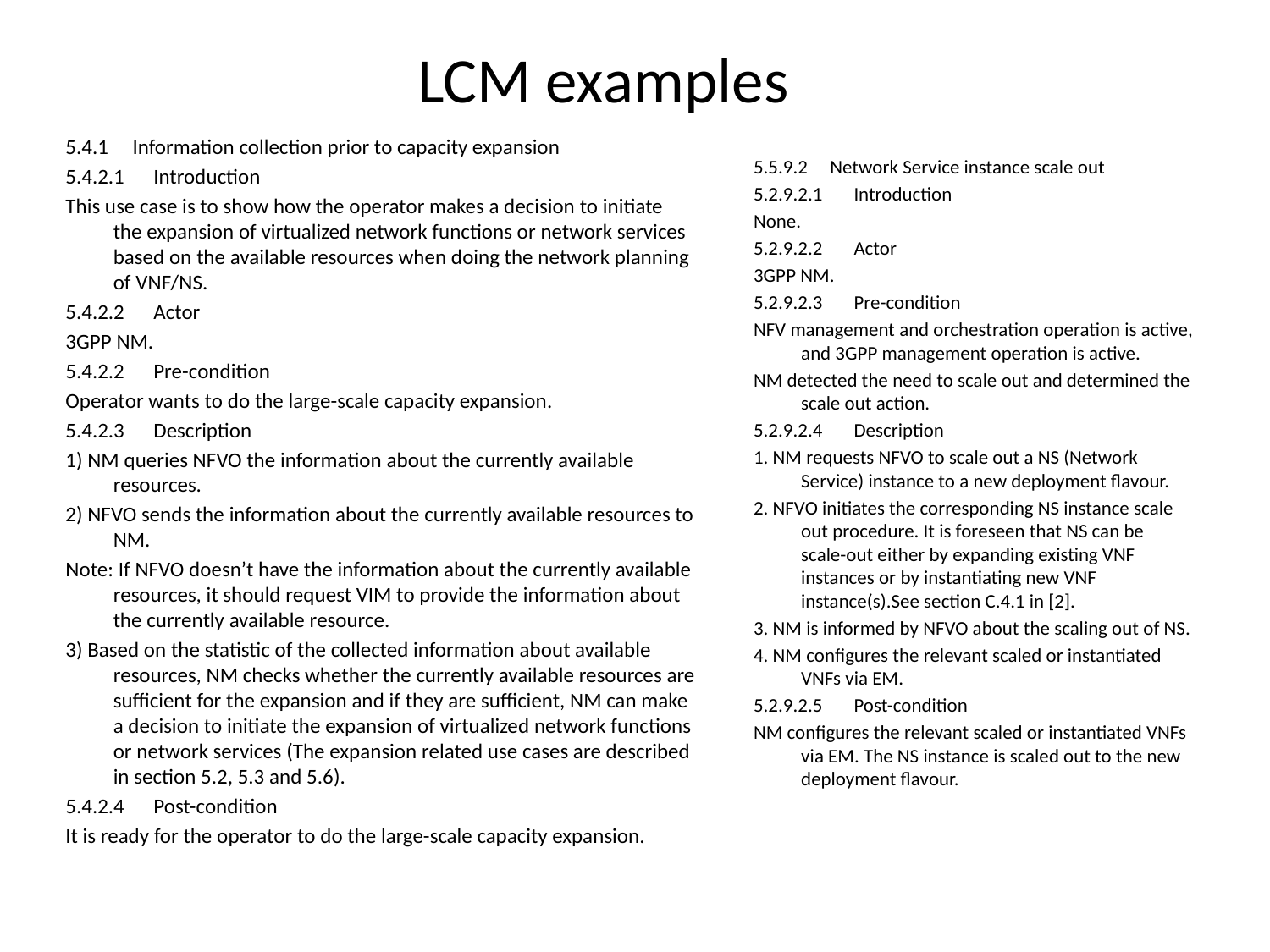

# LCM examples
5.4.1     Information collection prior to capacity expansion
5.4.2.1      Introduction
This use case is to show how the operator makes a decision to initiate the expansion of virtualized network functions or network services based on the available resources when doing the network planning of VNF/NS.
5.4.2.2      Actor
3GPP NM.
5.4.2.2      Pre-condition
Operator wants to do the large-scale capacity expansion.
5.4.2.3      Description
1) NM queries NFVO the information about the currently available resources.
2) NFVO sends the information about the currently available resources to NM.
Note: If NFVO doesn’t have the information about the currently available resources, it should request VIM to provide the information about the currently available resource.
3) Based on the statistic of the collected information about available resources, NM checks whether the currently available resources are sufficient for the expansion and if they are sufficient, NM can make a decision to initiate the expansion of virtualized network functions or network services (The expansion related use cases are described in section 5.2, 5.3 and 5.6).
5.4.2.4      Post-condition
It is ready for the operator to do the large-scale capacity expansion.

5.5.9.2     Network Service instance scale out
5.2.9.2.1       Introduction
None.
5.2.9.2.2       Actor
3GPP NM.
5.2.9.2.3       Pre-condition
NFV management and orchestration operation is active, and 3GPP management operation is active.
NM detected the need to scale out and determined the scale out action.
5.2.9.2.4       Description
1. NM requests NFVO to scale out a NS (Network Service) instance to a new deployment flavour.
2. NFVO initiates the corresponding NS instance scale out procedure. It is foreseen that NS can be scale-out either by expanding existing VNF instances or by instantiating new VNF instance(s).See section C.4.1 in [2].
3. NM is informed by NFVO about the scaling out of NS.
4. NM configures the relevant scaled or instantiated VNFs via EM.
5.2.9.2.5       Post-condition
NM configures the relevant scaled or instantiated VNFs via EM. The NS instance is scaled out to the new deployment flavour.